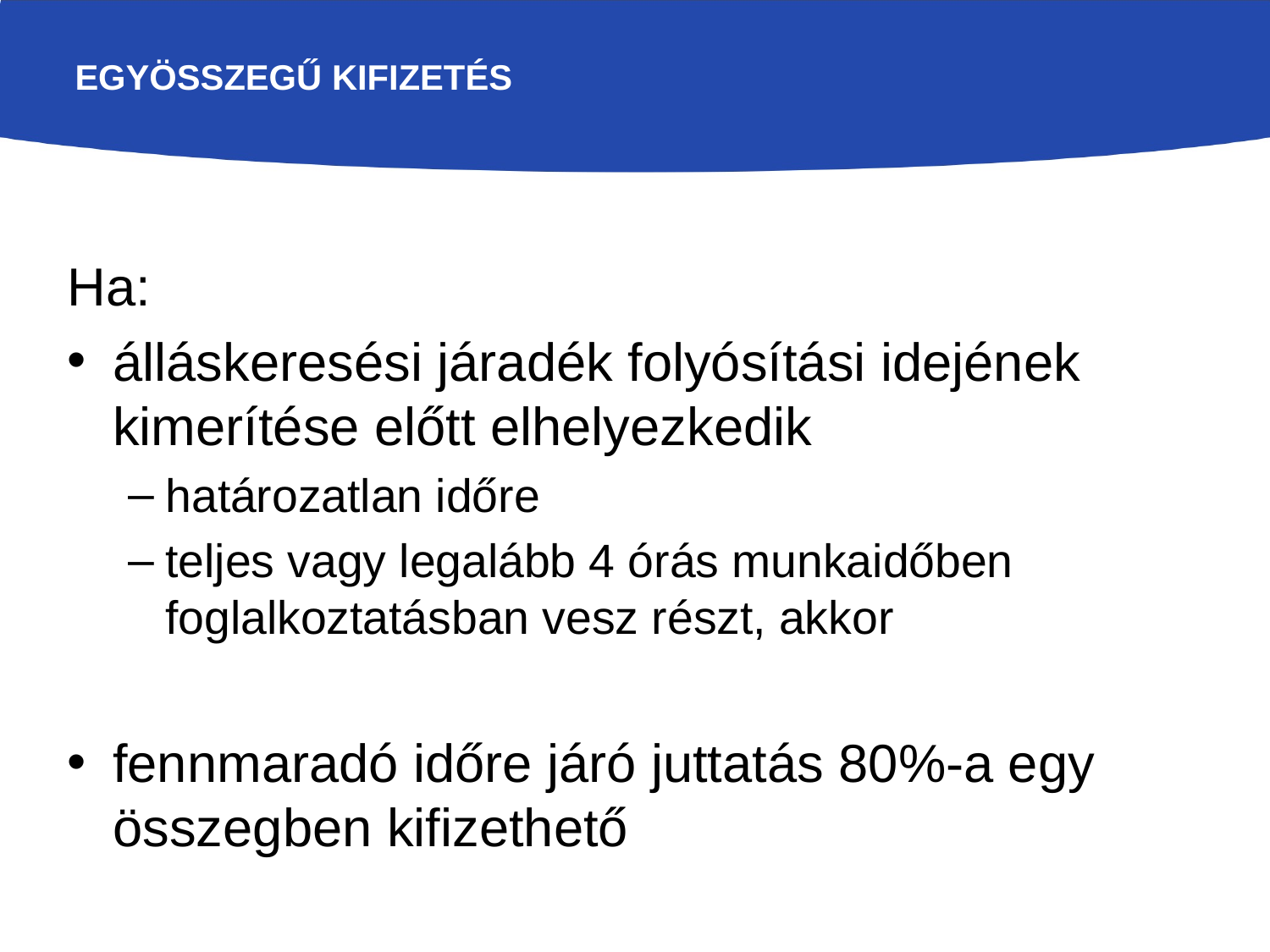

# Egyösszegű kifizetés
Ha:
álláskeresési járadék folyósítási idejének kimerítése előtt elhelyezkedik
határozatlan időre
teljes vagy legalább 4 órás munkaidőben foglalkoztatásban vesz részt, akkor

fennmaradó időre járó juttatás 80%-a egy összegben kifizethető